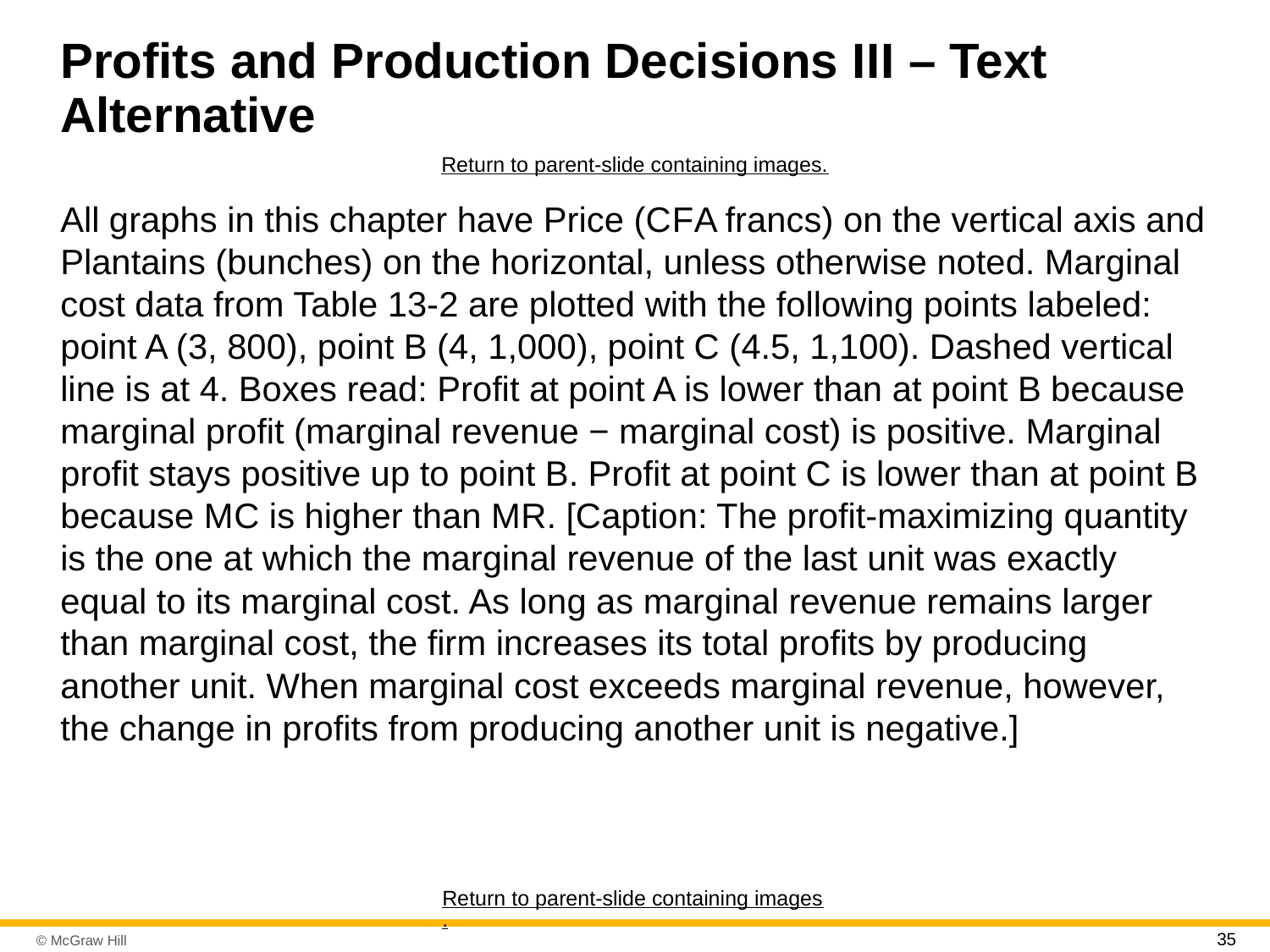

# Profits and Production Decisions I I I – Text Alternative
Return to parent-slide containing images.
All graphs in this chapter have Price (C F A francs) on the vertical axis and Plantains (bunches) on the horizontal, unless otherwise noted. Marginal cost data from Table 13-2 are plotted with the following points labeled: point A (3, 800), point B (4, 1,000), point C (4.5, 1,100). Dashed vertical line is at 4. Boxes read: Profit at point A is lower than at point B because marginal profit (marginal revenue − marginal cost) is positive. Marginal profit stays positive up to point B. Profit at point C is lower than at point B because M C is higher than M R. [Caption: The profit-maximizing quantity is the one at which the marginal revenue of the last unit was exactly equal to its marginal cost. As long as marginal revenue remains larger than marginal cost, the firm increases its total profits by producing another unit. When marginal cost exceeds marginal revenue, however, the change in profits from producing another unit is negative.]
Return to parent-slide containing images.